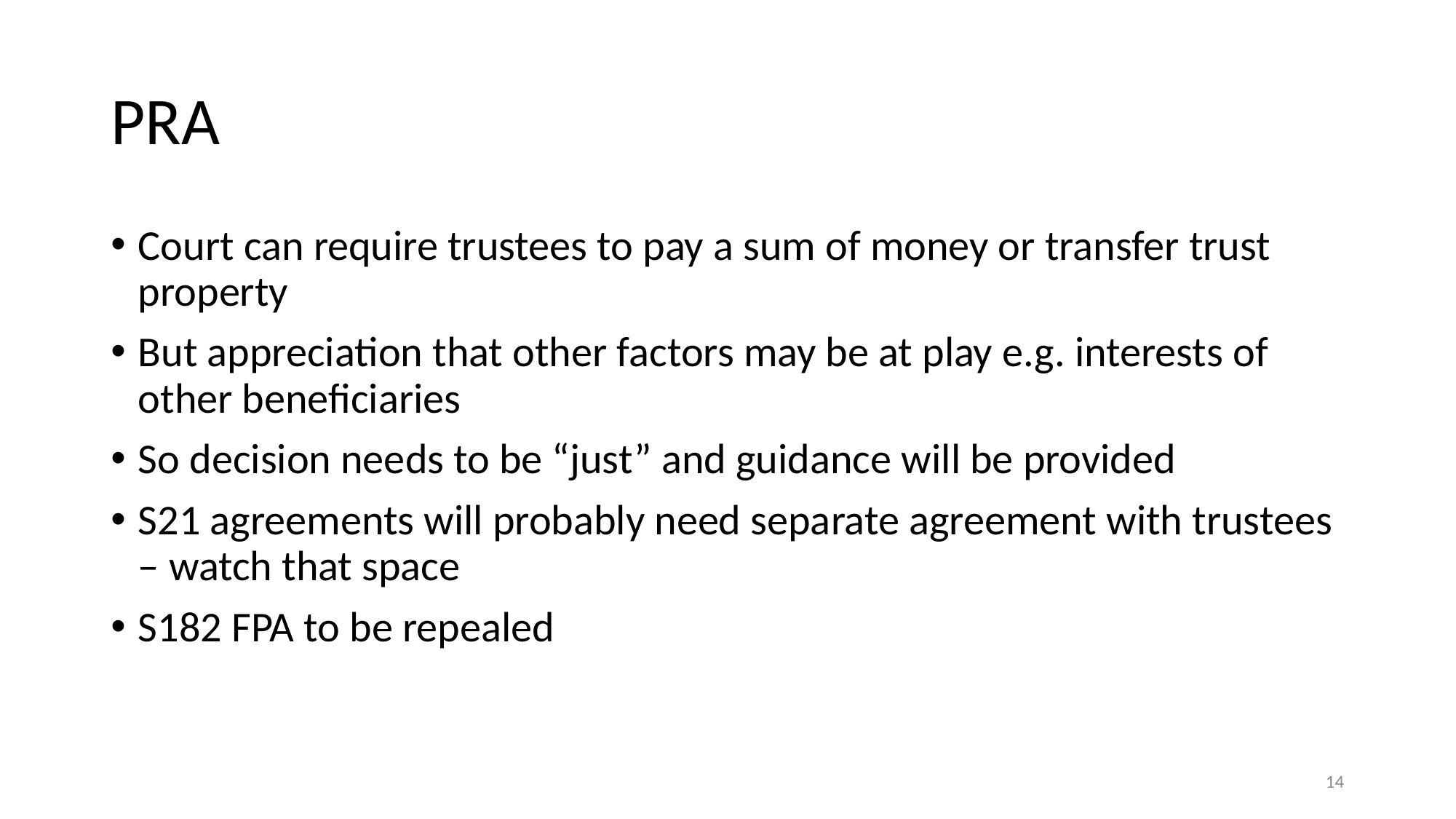

# PRA
Court can require trustees to pay a sum of money or transfer trust property
But appreciation that other factors may be at play e.g. interests of other beneficiaries
So decision needs to be “just” and guidance will be provided
S21 agreements will probably need separate agreement with trustees – watch that space
S182 FPA to be repealed

14